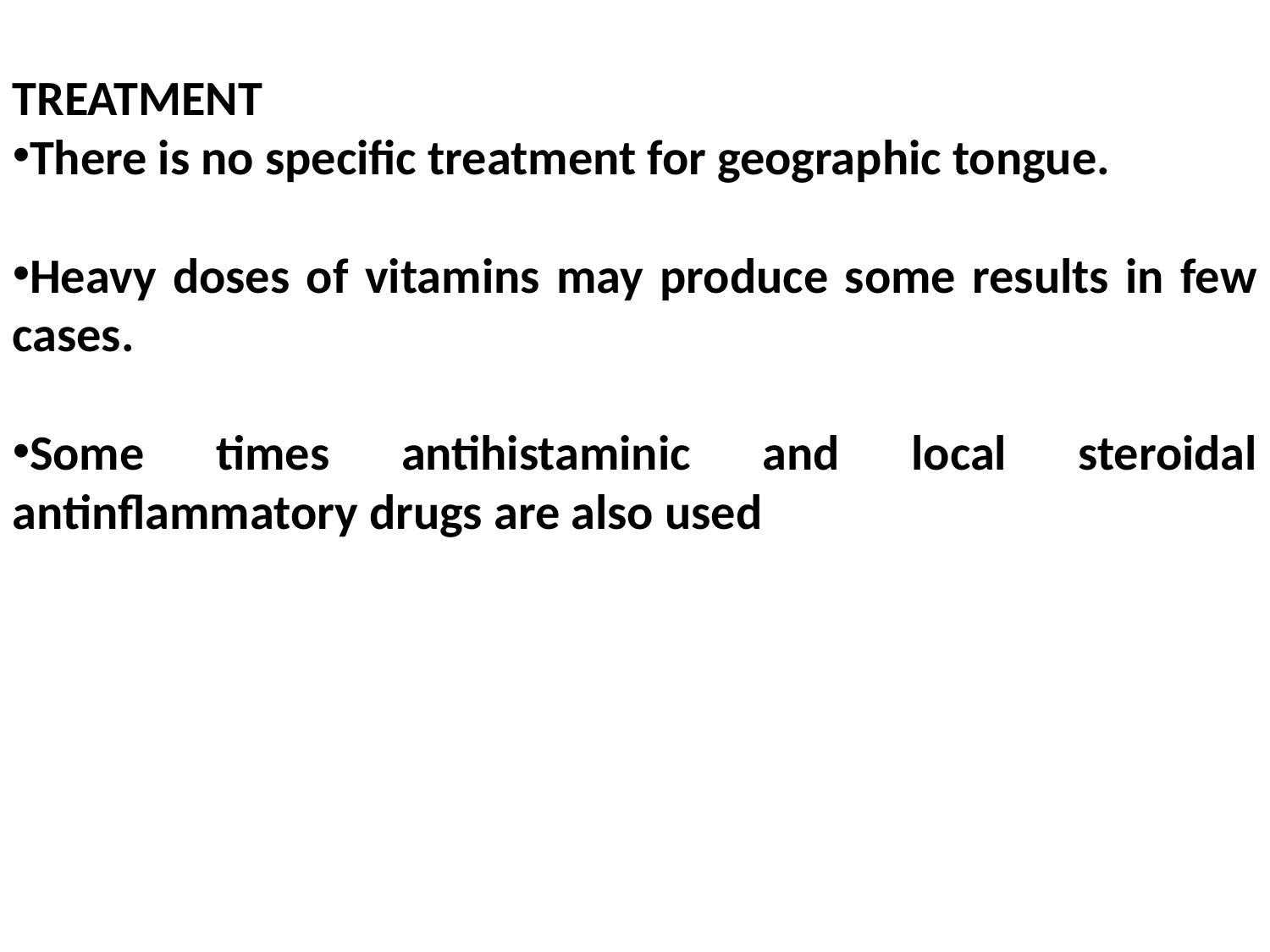

TREATMENT
There is no specific treatment for geographic tongue.

Heavy doses of vitamins may produce some results in few cases.

Some times antihistaminic and local steroidal antinflammatory drugs are also used